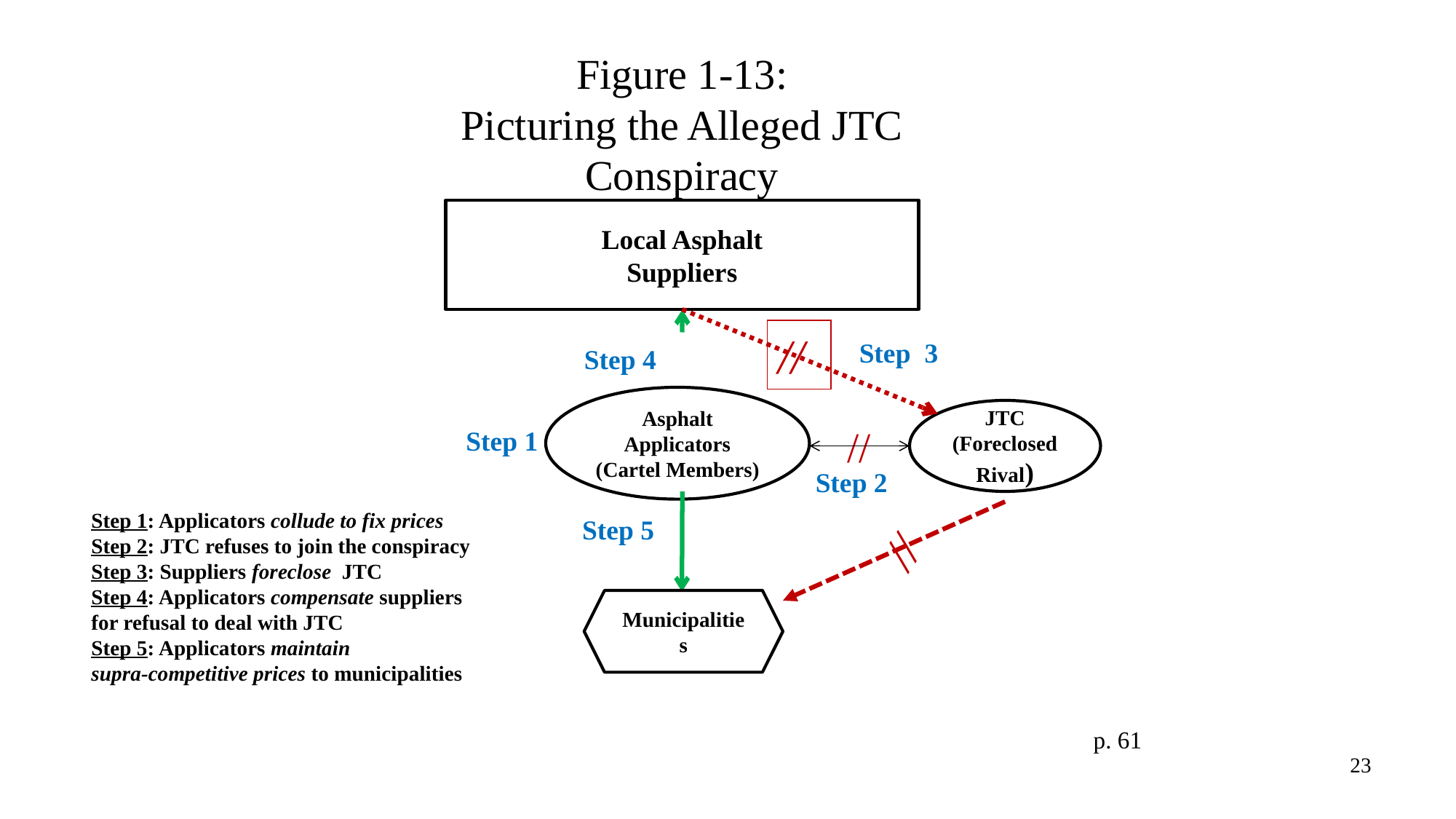

Figure 1-13:
Picturing the Alleged JTC Conspiracy
Local Asphalt
Suppliers
//
Step  3
Step 4
Asphalt
Applicators
(Cartel Members)
JTC
(Foreclosed Rival)
//
Step 1
Step 2
Step 1: Applicators collude to fix prices
Step 2: JTC refuses to join the conspiracy
Step 3: Suppliers foreclose  JTC
Step 4: Applicators compensate suppliers for refusal to deal with JTC
Step 5: Applicators maintain
supra-competitive prices to municipalities
//
Step 5
Municipalities
p. 61
23